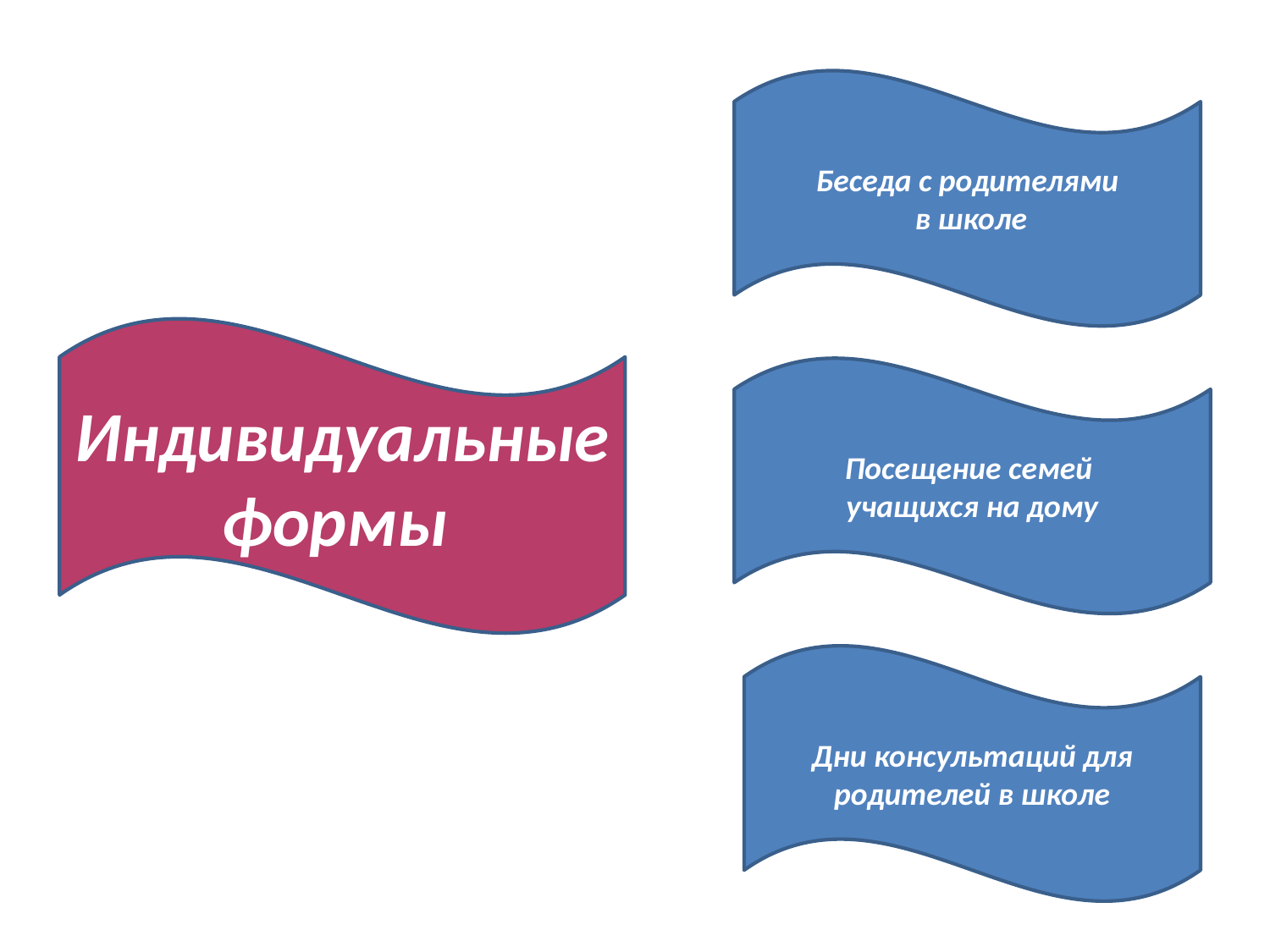

Беседа с родителями
 в школе
Индивидуальные формы
Посещение семей
учащихся на дому
Дни консультаций для родителей в школе